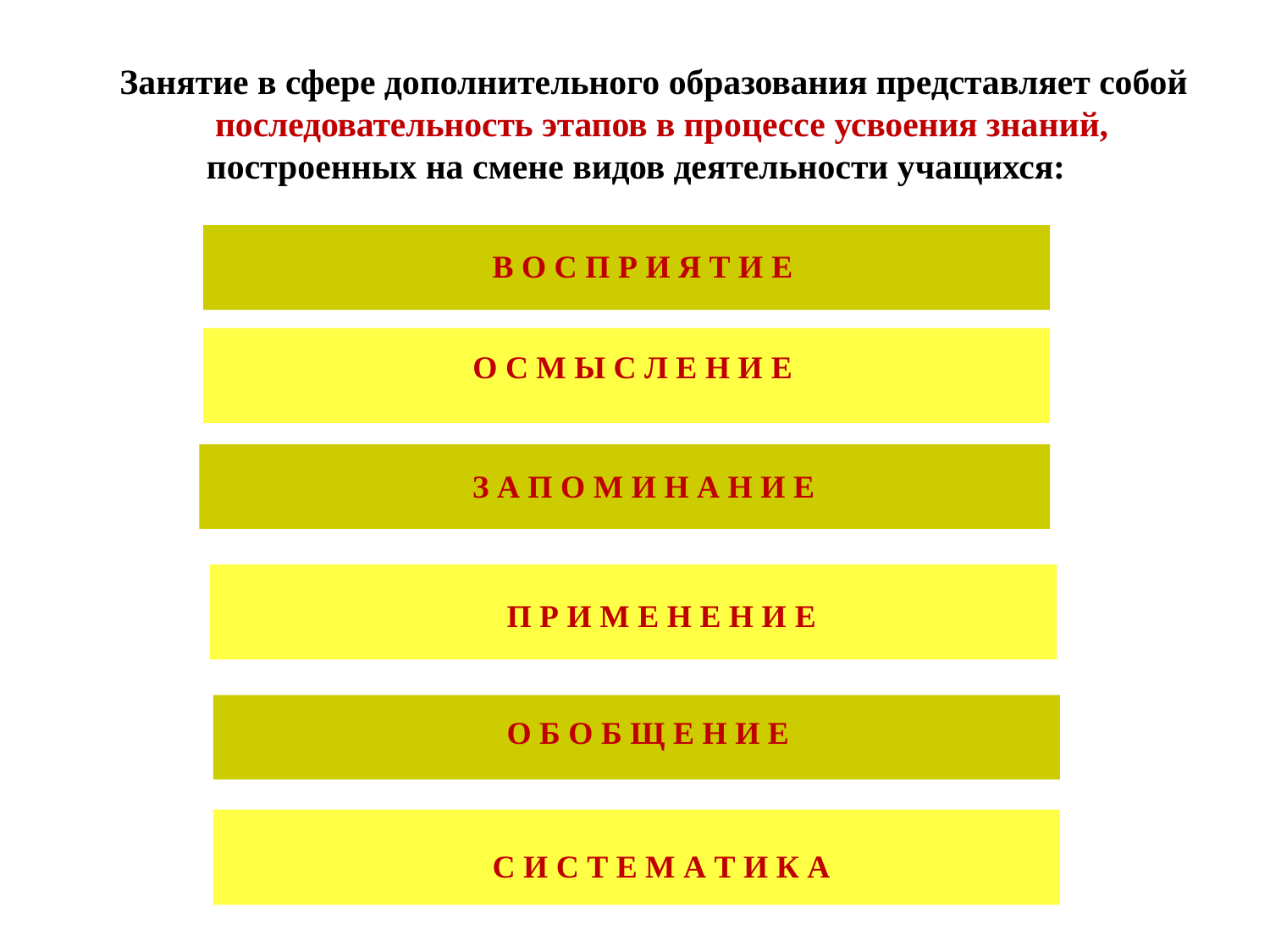

Занятие в сфере дополнительного образования представляет собой  последовательность этапов в процессе усвоения знаний,  построенных на смене видов деятельности учащихся:

В О С П Р И Я Т И Е

     О С М Ы С Л Е Н И Е

З А П О М И Н А Н И Е

        П Р И М Е Н Е Н И Е

        О Б О Б Щ Е Н И Е

С И С Т Е М А Т И К А